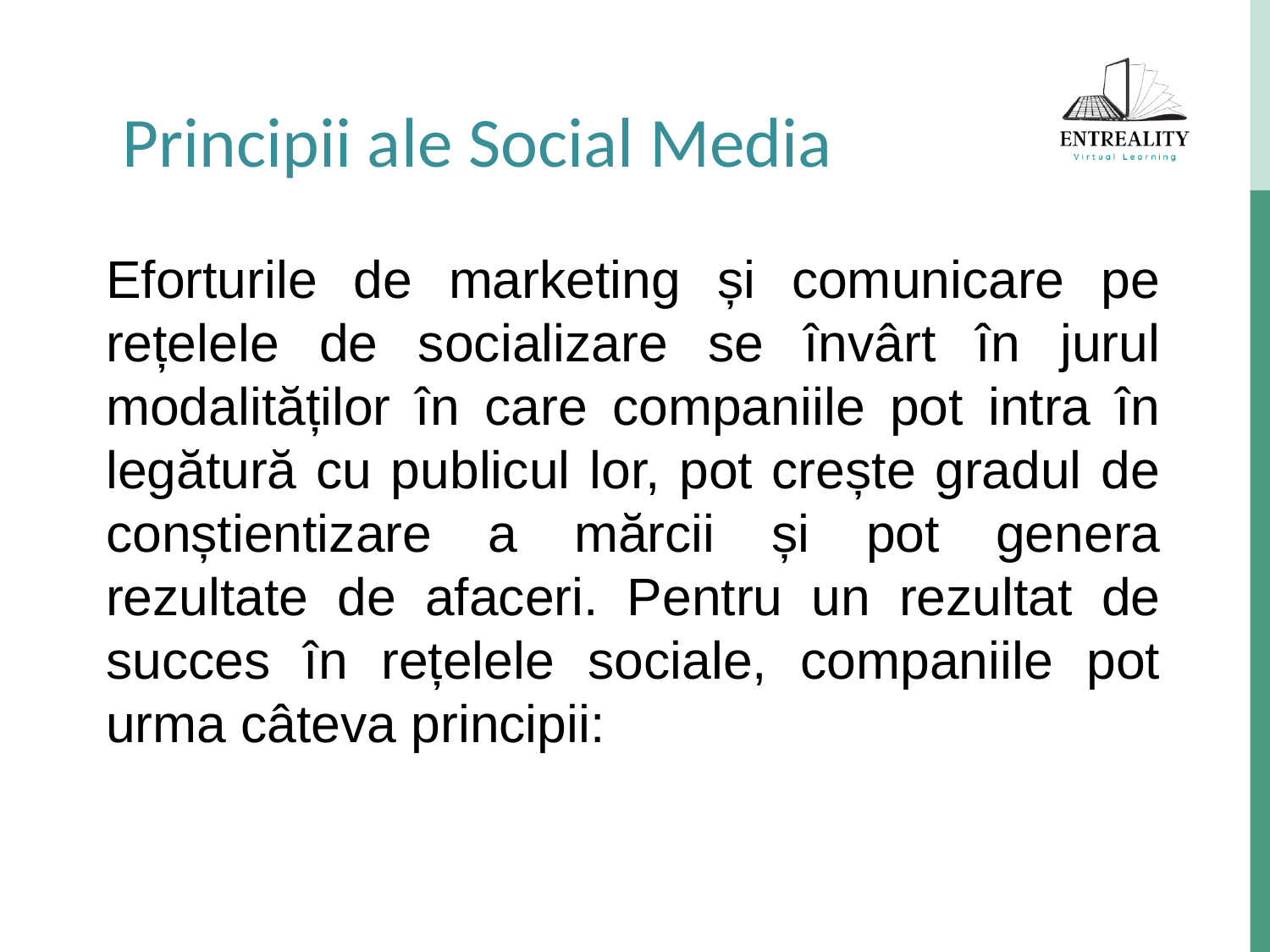

Principii ale Social Media
Eforturile de marketing și comunicare pe rețelele de socializare se învârt în jurul modalităților în care companiile pot intra în legătură cu publicul lor, pot crește gradul de conștientizare a mărcii și pot genera rezultate de afaceri. Pentru un rezultat de succes în rețelele sociale, companiile pot urma câteva principii: